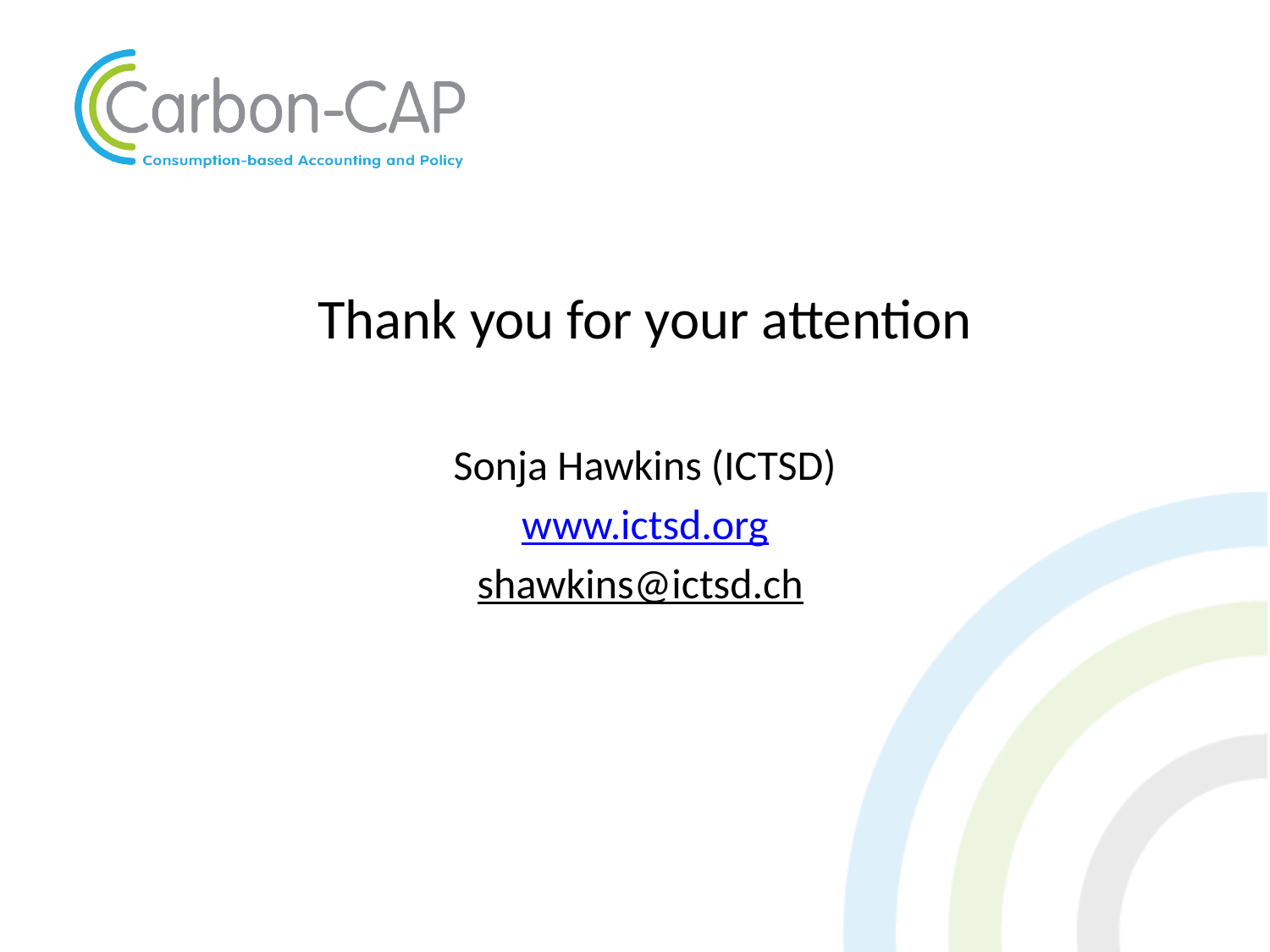

Thank you for your attention

Sonja Hawkins (ICTSD)
www.ictsd.org
shawkins@ictsd.ch